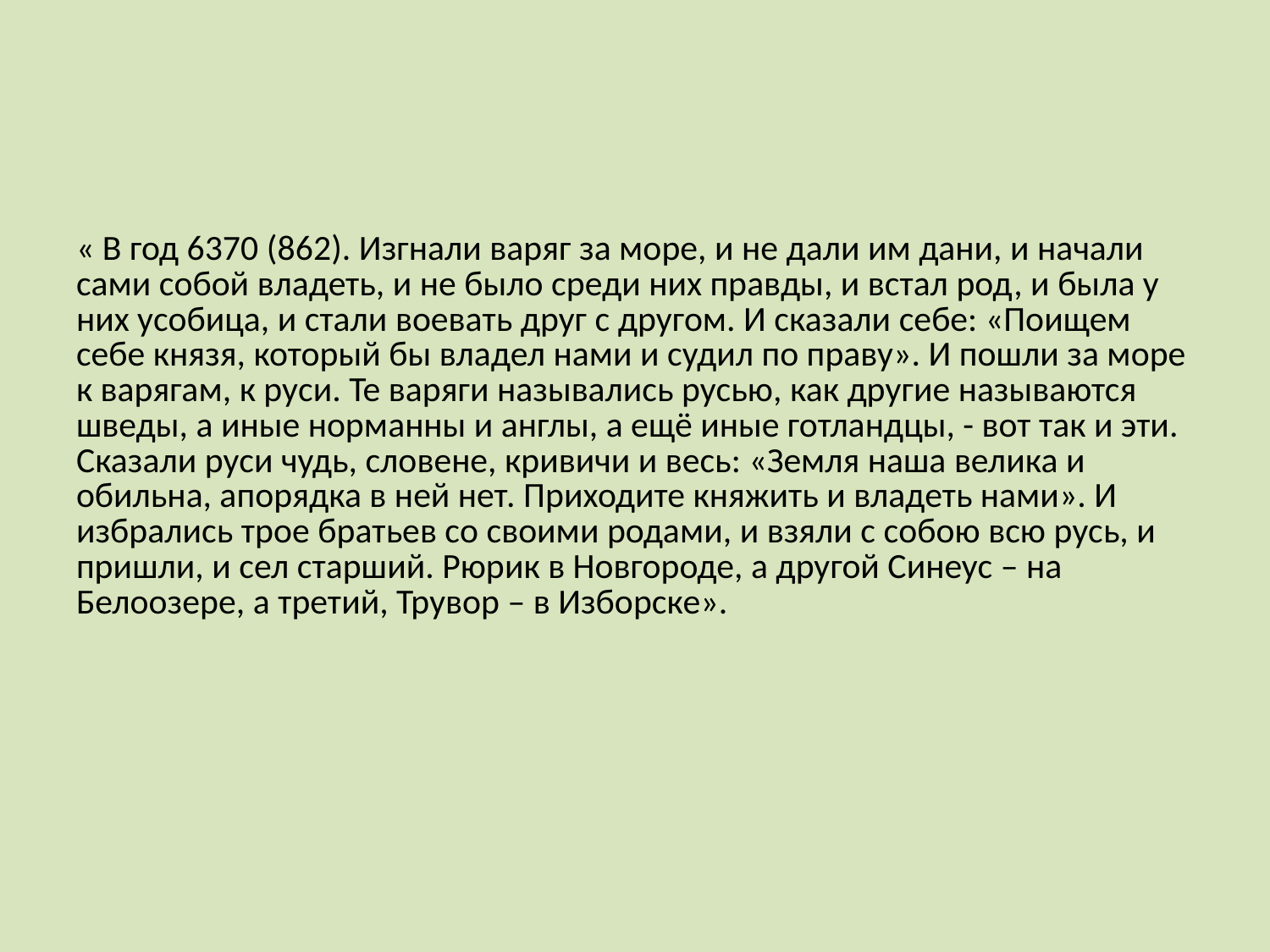

# « В год 6370 (862). Изгнали варяг за море, и не дали им дани, и начали сами собой владеть, и не было среди них правды, и встал род, и была у них усобица, и стали воевать друг с другом. И сказали себе: «Поищем себе князя, который бы владел нами и судил по праву». И пошли за море к варягам, к руси. Те варяги назывались русью, как другие называются шведы, а иные норманны и англы, а ещё иные готландцы, - вот так и эти. Сказали руси чудь, словене, кривичи и весь: «Земля наша велика и обильна, апорядка в ней нет. Приходите княжить и владеть нами». И избрались трое братьев со своими родами, и взяли с собою всю русь, и пришли, и сел старший. Рюрик в Новгороде, а другой Синеус – на Белоозере, а третий, Трувор – в Изборске».